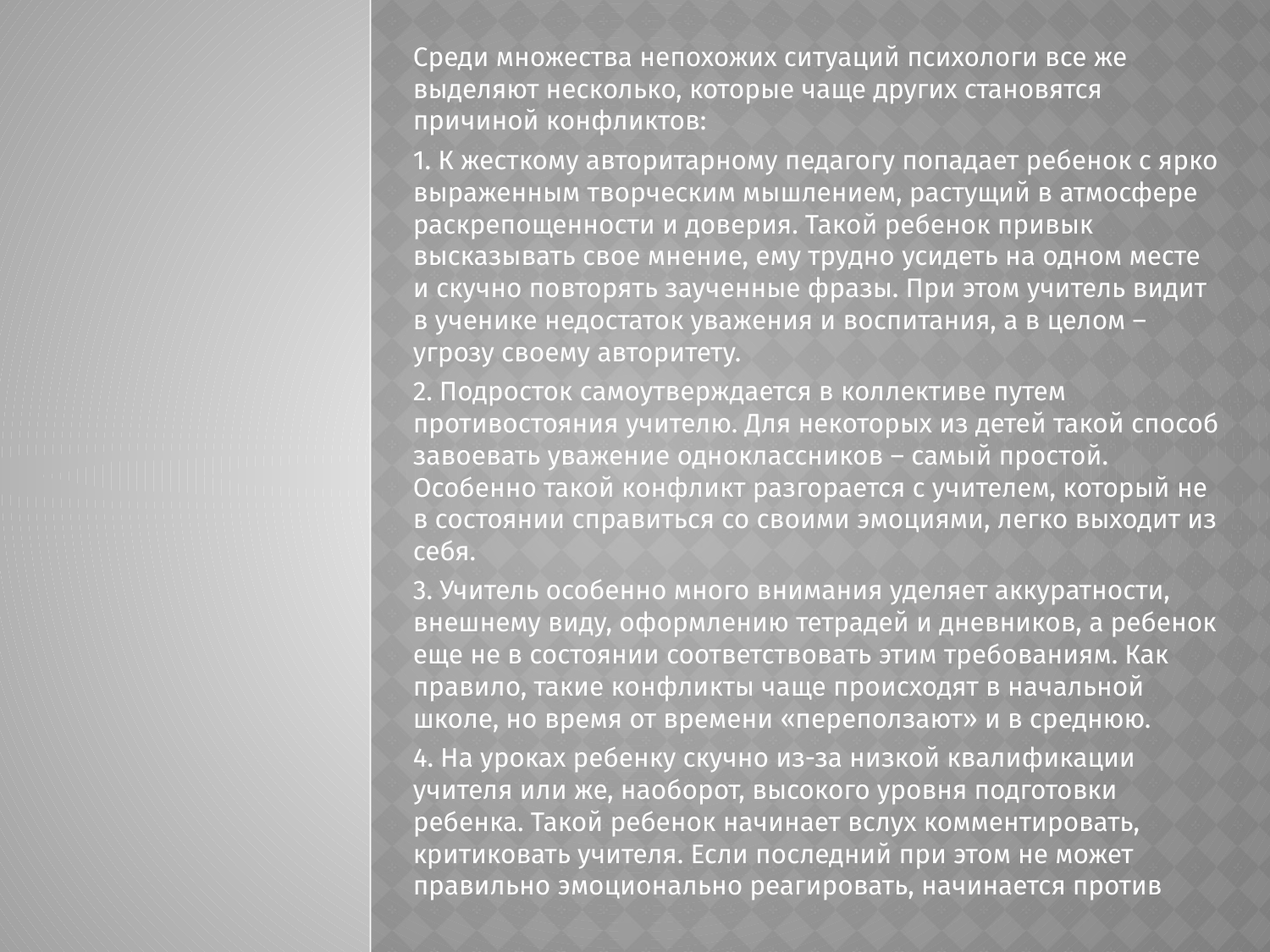

Среди множества непохожих ситуаций психологи все же выделяют несколько, которые чаще других становятся причиной конфликтов:
1. К жесткому авторитарному педагогу попадает ребенок с ярко выраженным творческим мышлением, растущий в атмосфере раскрепощенности и доверия. Такой ребенок привык высказывать свое мнение, ему трудно усидеть на одном месте и скучно повторять заученные фразы. При этом учитель видит в ученике недостаток уважения и воспитания, а в целом – угрозу своему авторитету.
2. Подросток самоутверждается в коллективе путем противостояния учителю. Для некоторых из детей такой способ завоевать уважение одноклассников – самый простой. Особенно такой конфликт разгорается с учителем, который не в состоянии справиться со своими эмоциями, легко выходит из себя.
3. Учитель особенно много внимания уделяет аккуратности, внешнему виду, оформлению тетрадей и дневников, а ребенок еще не в состоянии соответствовать этим требованиям. Как правило, такие конфликты чаще происходят в начальной школе, но время от времени «переползают» и в среднюю.
4. На уроках ребенку скучно из-за низкой квалификации учителя или же, наоборот, высокого уровня подготовки ребенка. Такой ребенок начинает вслух комментировать, критиковать учителя. Если последний при этом не может правильно эмоционально реагировать, начинается против